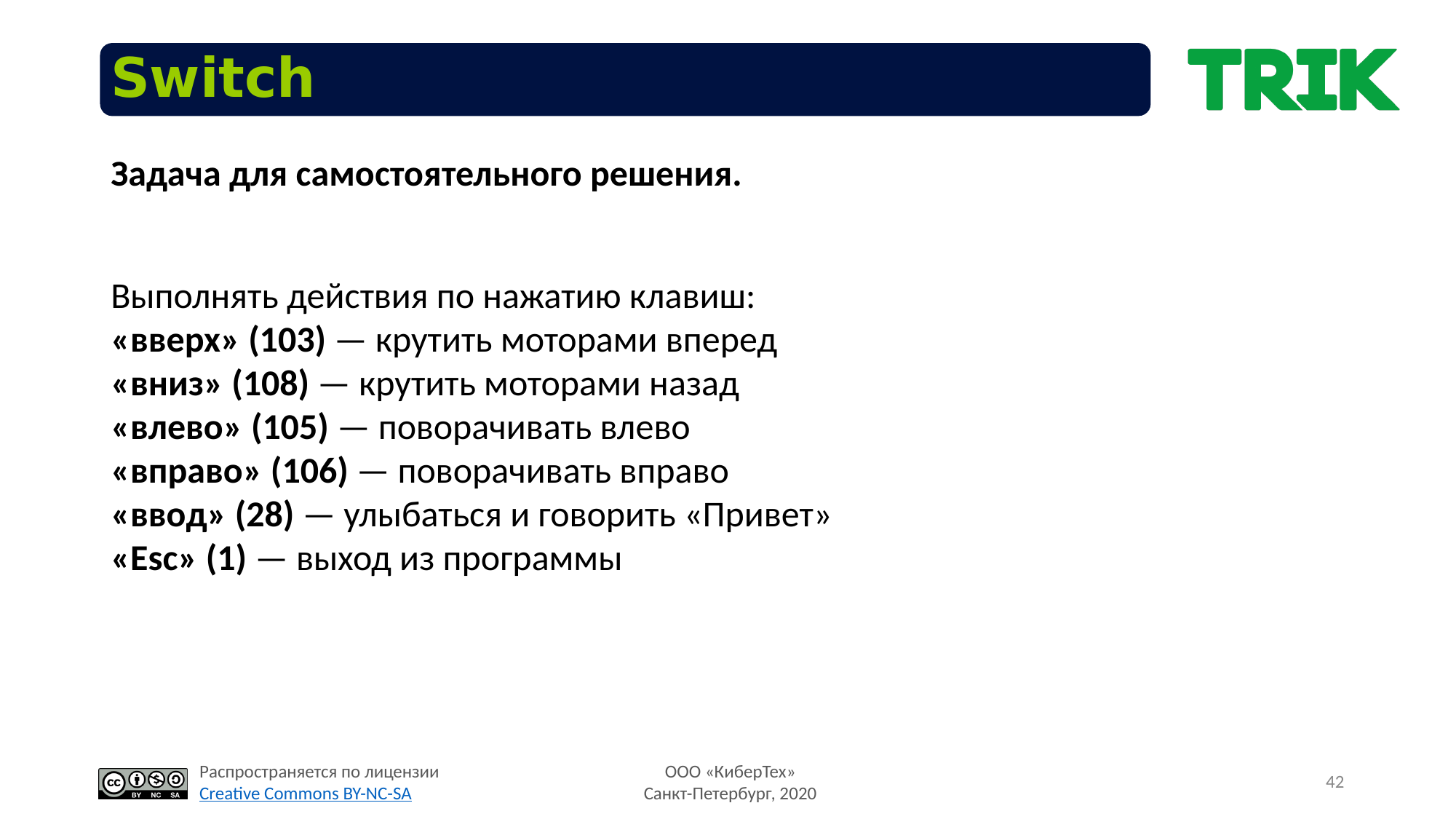

Switch
Задача для самостоятельного решения.
Выполнять действия по нажатию клавиш:
«вверх» (103) — крутить моторами вперед
«вниз» (108) — крутить моторами назад
«влево» (105) — поворачивать влево
«вправо» (106) — поворачивать вправо
«ввод» (28) — улыбаться и говорить «Привет»
«Esc» (1) — выход из программы
42